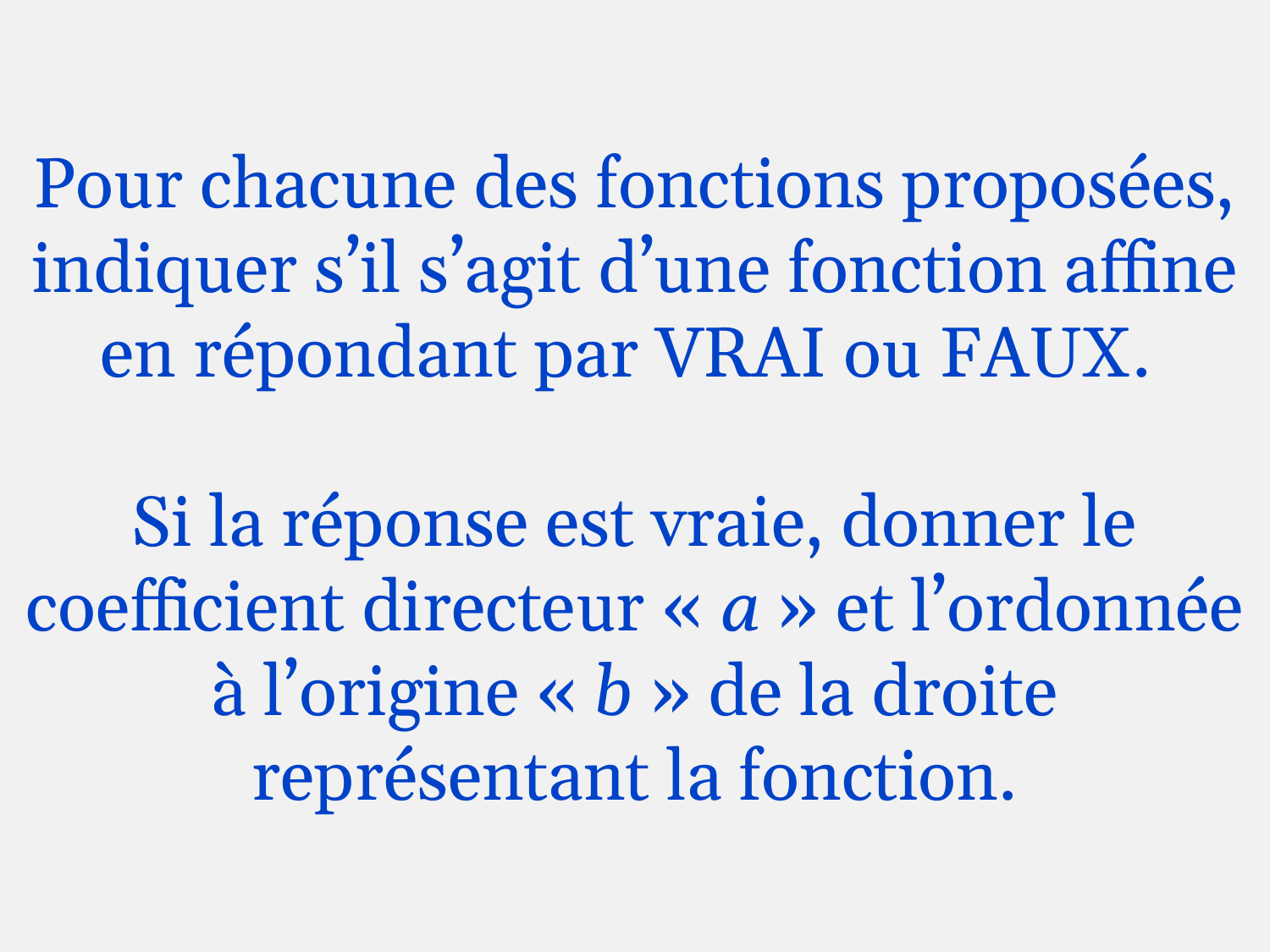

# Pour chacune des fonctions proposées, indiquer s’il s’agit d’une fonction affine en répondant par VRAI ou FAUX. Si la réponse est vraie, donner le coefficient directeur « a » et l’ordonnée à l’origine « b » de la droite représentant la fonction.